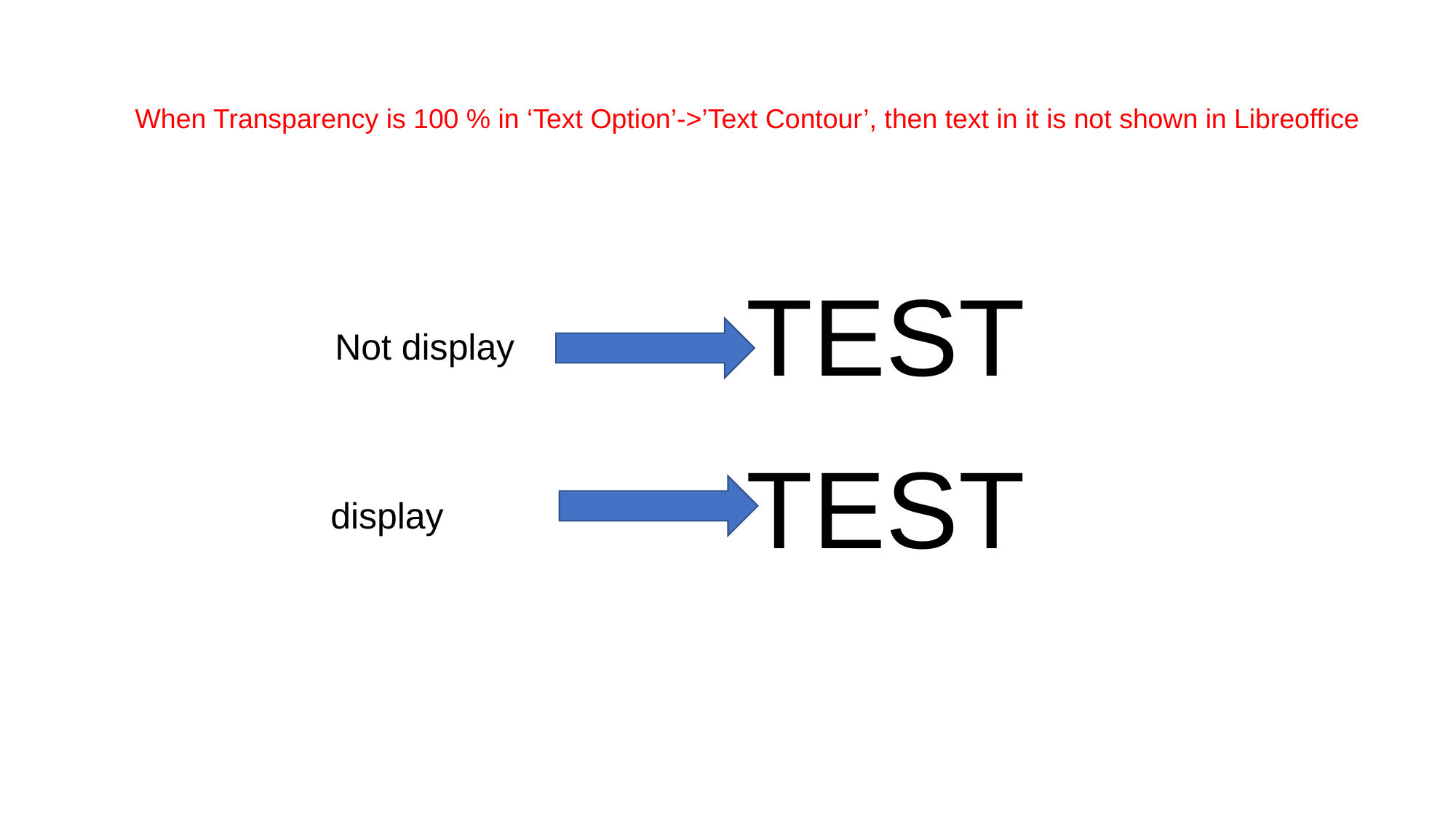

When Transparency is 100 % in ‘Text Option’->’Text Contour’, then text in it is not shown in Libreoffice
TEST
Not display

TEST

display